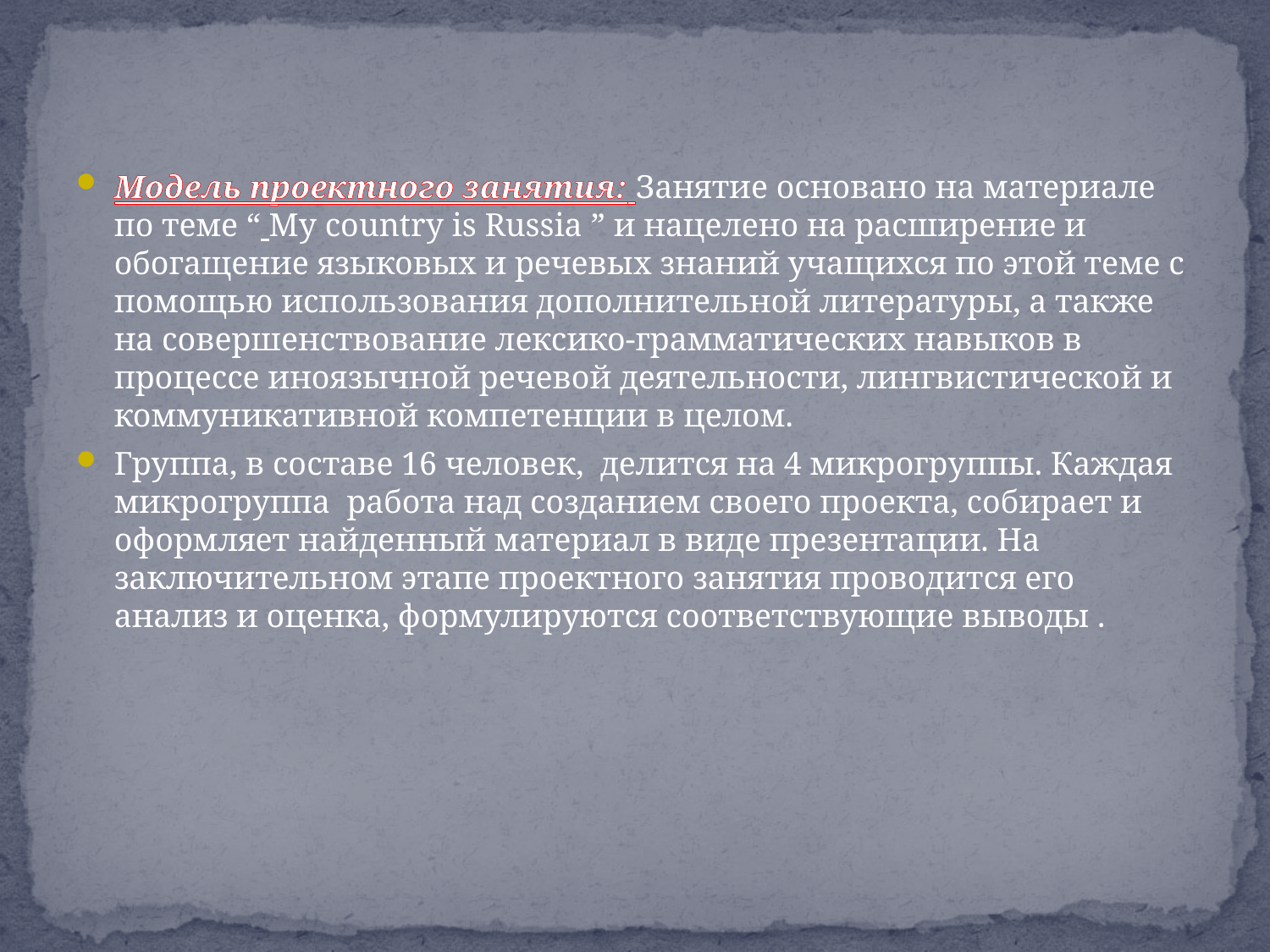

#

Модель проектного занятия: Занятие основано на материале по теме “ My country is Russia ” и нацелено на расширение и обогащение языковых и речевых знаний учащихся по этой теме с помощью использования дополнительной литературы, а также на совершенствование лексико-грамматических навыков в процессе иноязычной речевой деятельности, лингвистической и коммуникативной компетенции в целом.
Группа, в составе 16 человек,  делится на 4 микрогруппы. Каждая микрогруппа  работа над созданием своего проекта, собирает и оформляет найденный материал в виде презентации. На заключительном этапе проектного занятия проводится его анализ и оценка, формулируются соответствующие выводы .